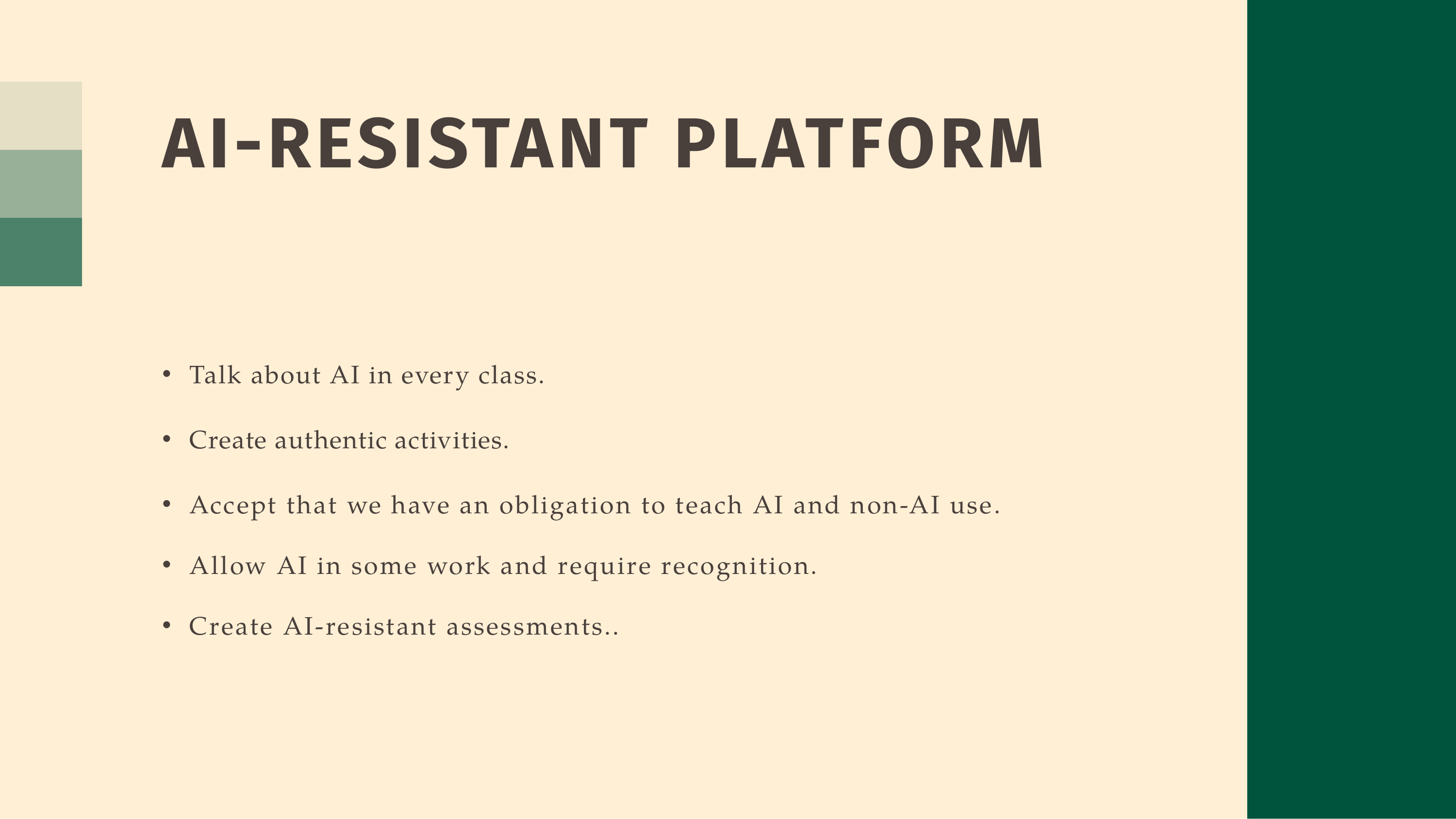

# AI-RESISTANT PLATFORM
Talk about AI in every class.
Create authentic activities.
Accept that we have an obligation to teach AI and non-AI use.
Allow AI in some work and require recognition.
Create AI-resistant assessments..